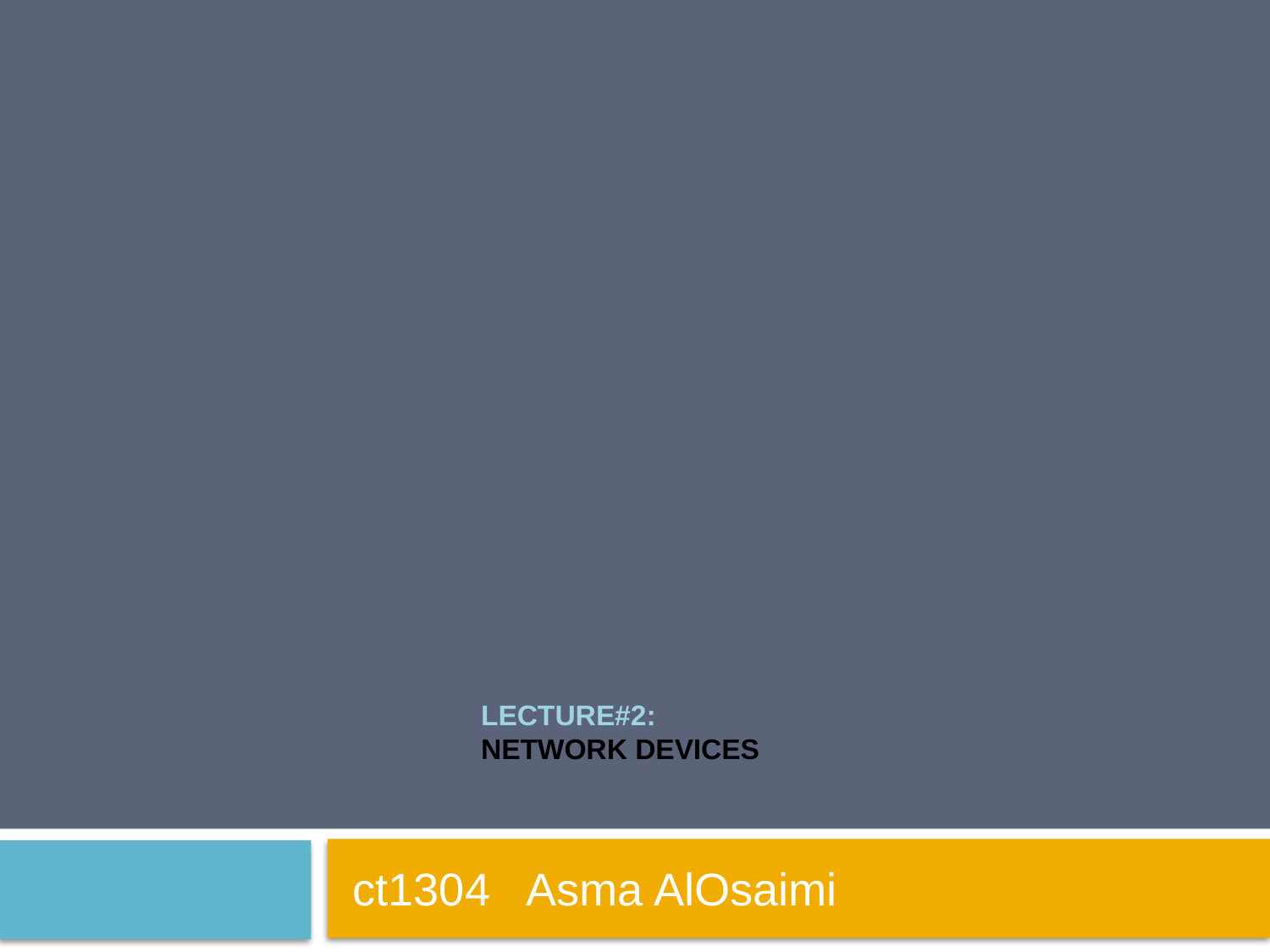

# Lecture#2: Network Devices
ct1304   Asma AlOsaimi